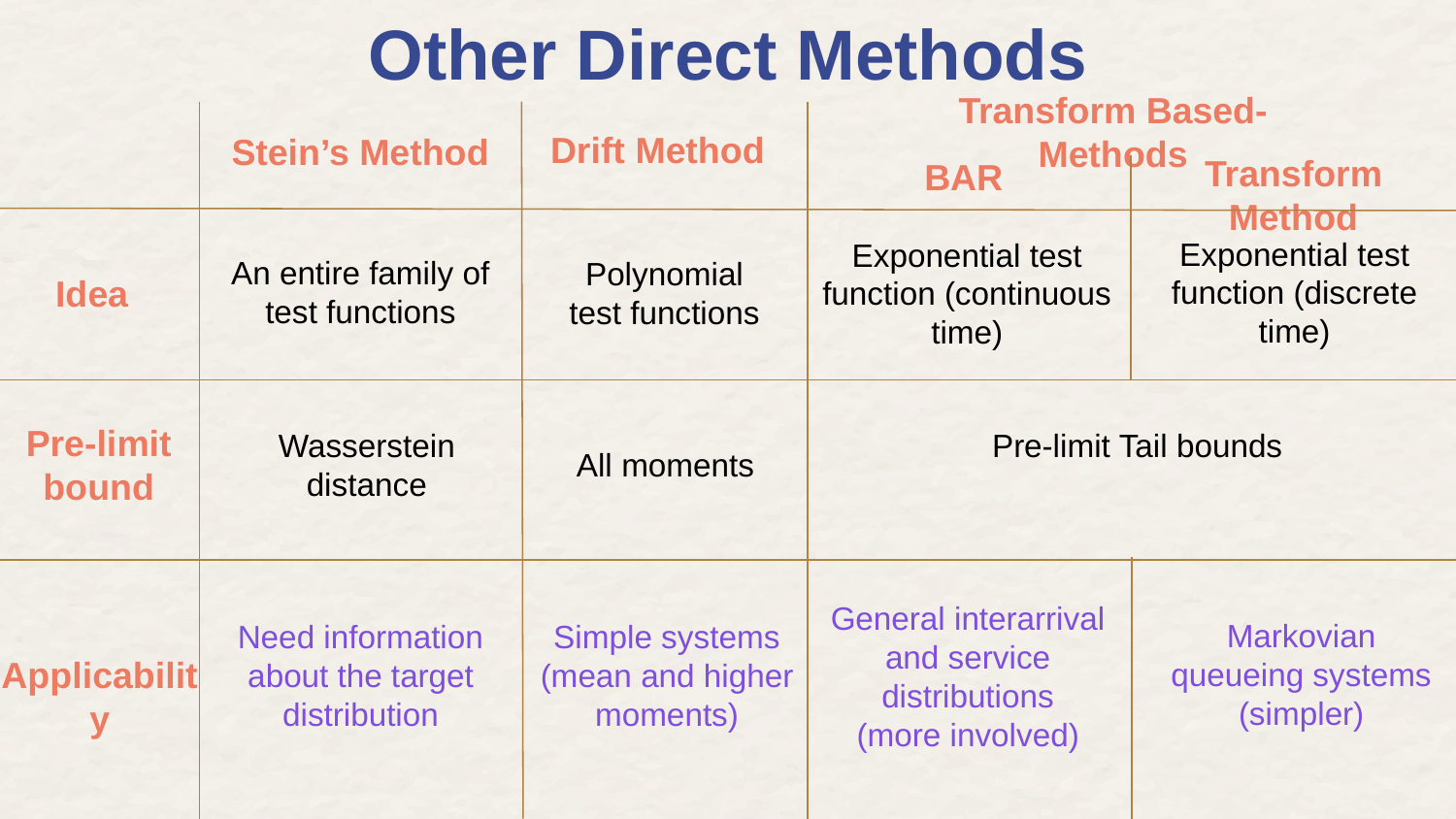

# Other Direct Methods
Transform Based-Methods
Drift Method
Stein’s Method
Transform Method
BAR
Exponential test function (discrete time)
Exponential test function (continuous time)
An entire family of test functions
Polynomial test functions
Idea
Pre-limit bound
Pre-limit Tail bounds
Wasserstein distance
All moments
General interarrival and service distributions
(more involved)
Markovian queueing systems (simpler)
Need information about the target distribution
Simple systems (mean and higher moments)
Applicability